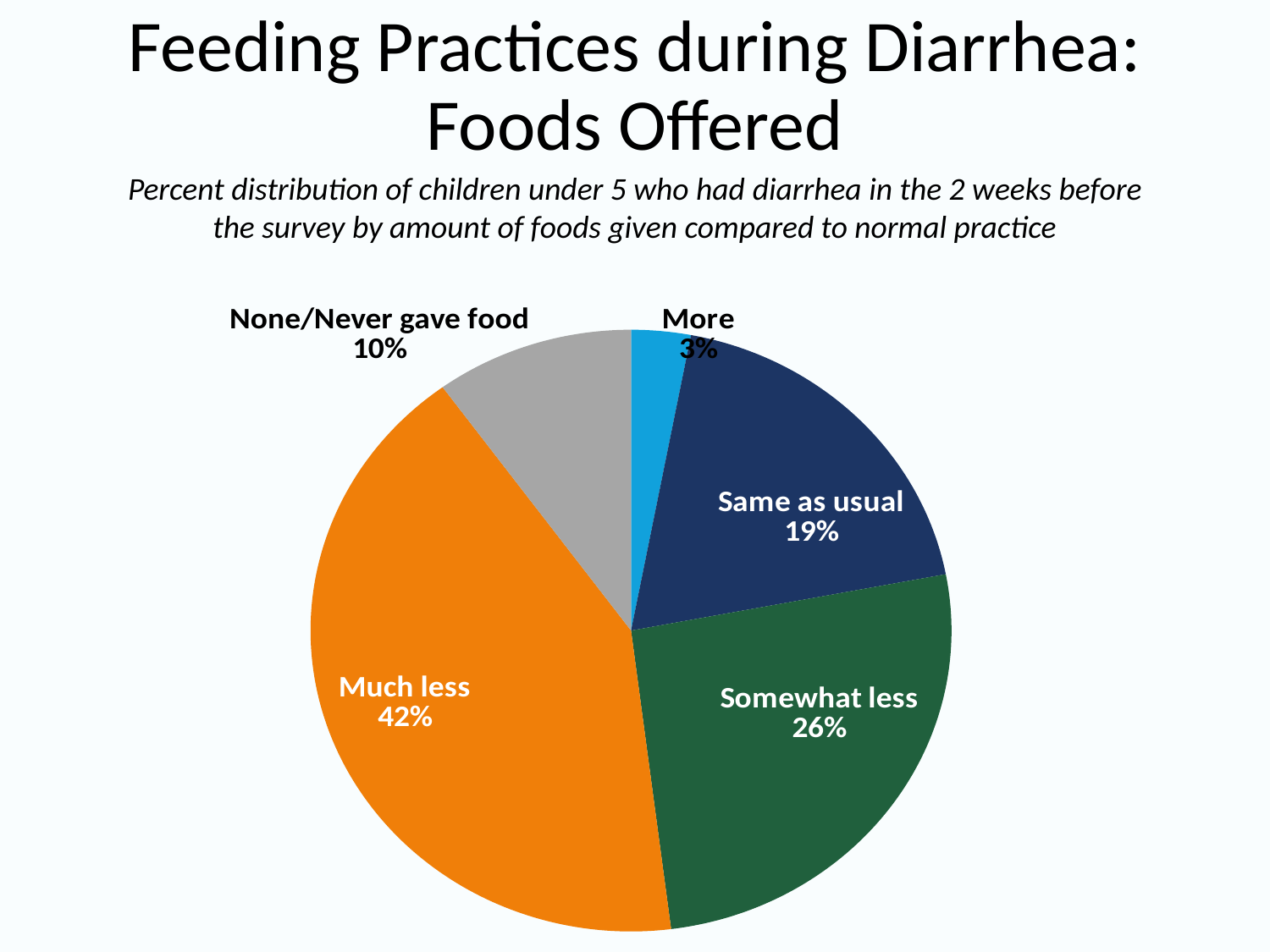

# Feeding Practices during Diarrhea: Foods Offered
Percent distribution of children under 5 who had diarrhea in the 2 weeks before
the survey by amount of foods given compared to normal practice

### Chart

| Category | Series 1 |
|---|---|
| More | 3.0 |
| Same as usual | 19.0 |
| Somewhat less | 26.0 |
| Much less | 42.0 |
| None/Never gave food | 10.0 |